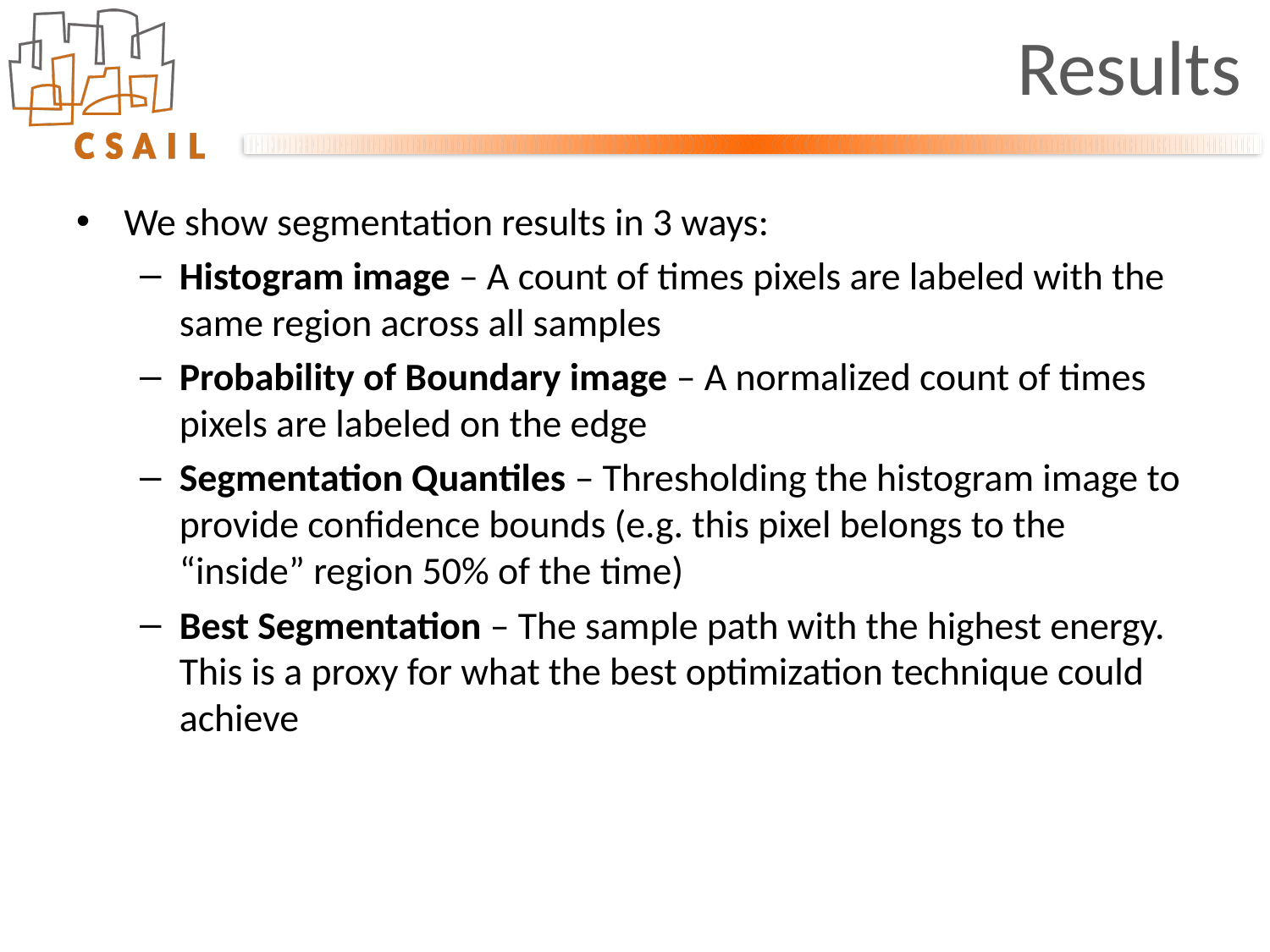

# Results
We show segmentation results in 3 ways:
Histogram image – A count of times pixels are labeled with the same region across all samples
Probability of Boundary image – A normalized count of times pixels are labeled on the edge
Segmentation Quantiles – Thresholding the histogram image to provide confidence bounds (e.g. this pixel belongs to the “inside” region 50% of the time)
Best Segmentation – The sample path with the highest energy. This is a proxy for what the best optimization technique could achieve